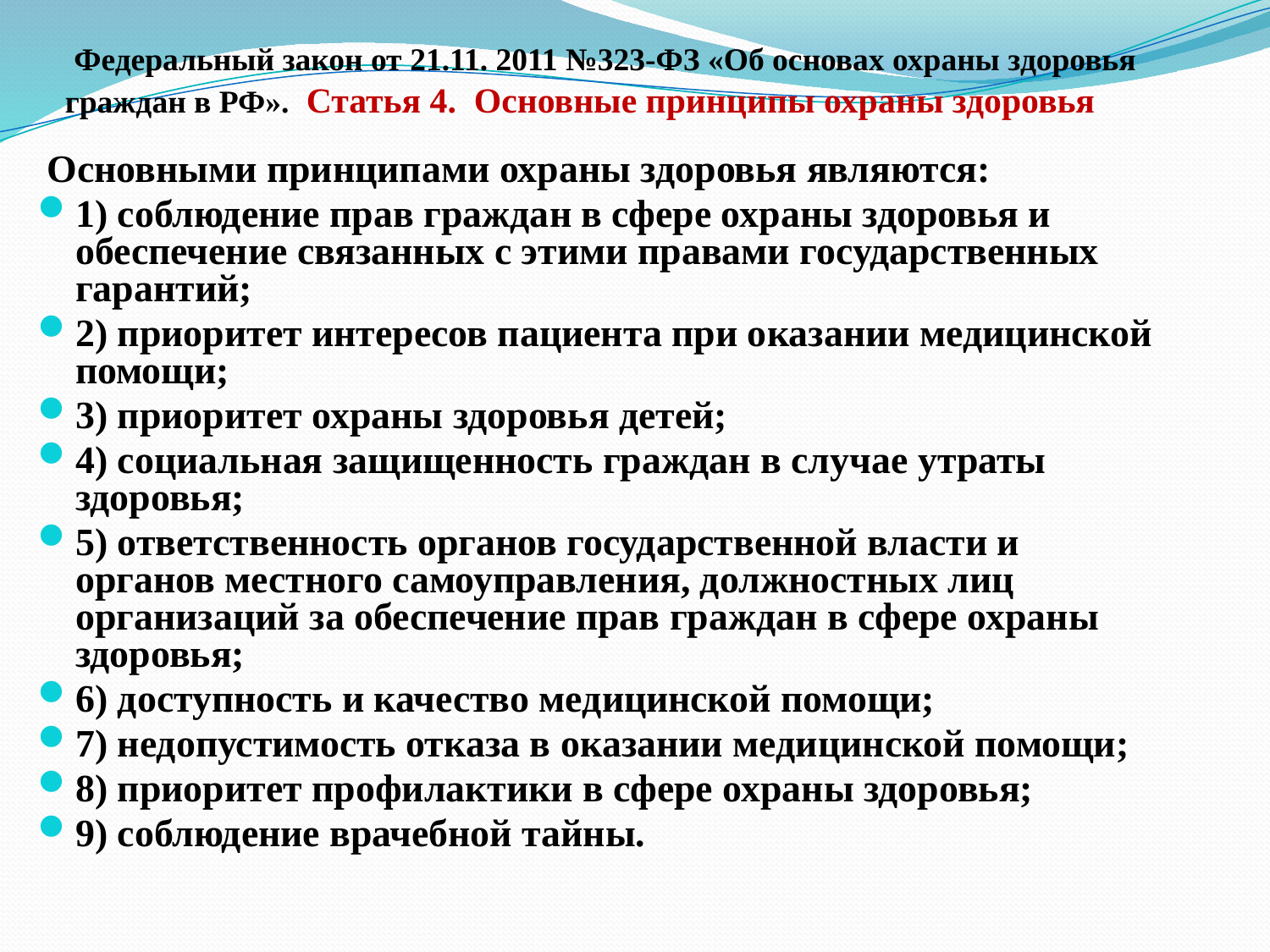

# Федеральный закон от 21.11. 2011 №323-ФЗ «Об основах охраны здоровья граждан в РФ».  Статья 4.  Основные принципы охраны здоровья
 Основными принципами охраны здоровья являются:
1) соблюдение прав граждан в сфере охраны здоровья и обеспечение связанных с этими правами государственных гарантий;
2) приоритет интересов пациента при оказании медицинской помощи;
3) приоритет охраны здоровья детей;
4) социальная защищенность граждан в случае утраты здоровья;
5) ответственность органов государственной власти и органов местного самоуправления, должностных лиц организаций за обеспечение прав граждан в сфере охраны здоровья;
6) доступность и качество медицинской помощи;
7) недопустимость отказа в оказании медицинской помощи;
8) приоритет профилактики в сфере охраны здоровья;
9) соблюдение врачебной тайны.